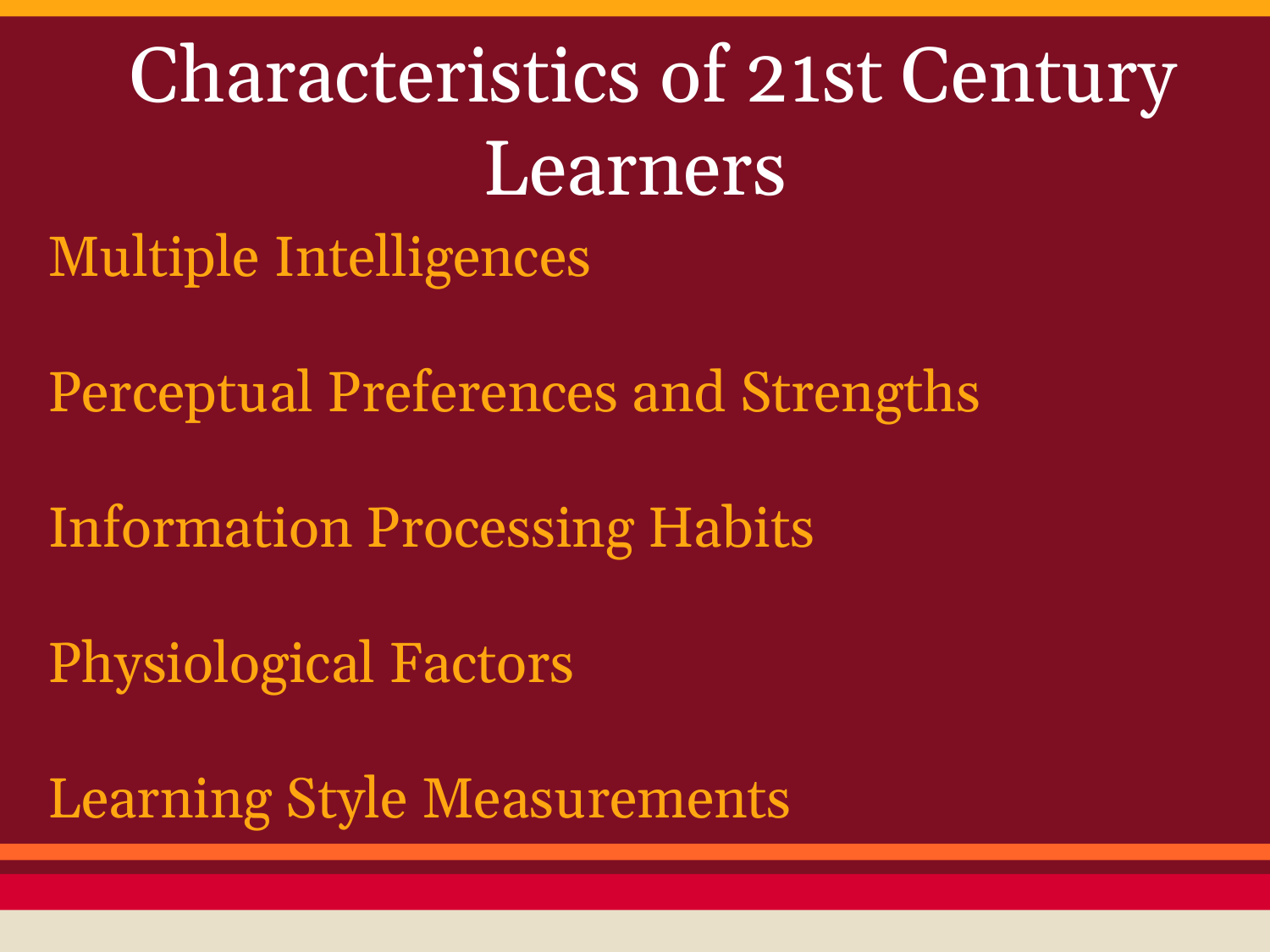

# Characteristics of 21st Century Learners
Multiple Intelligences

Perceptual Preferences and Strengths

Information Processing Habits

Physiological Factors

Learning Style Measurements